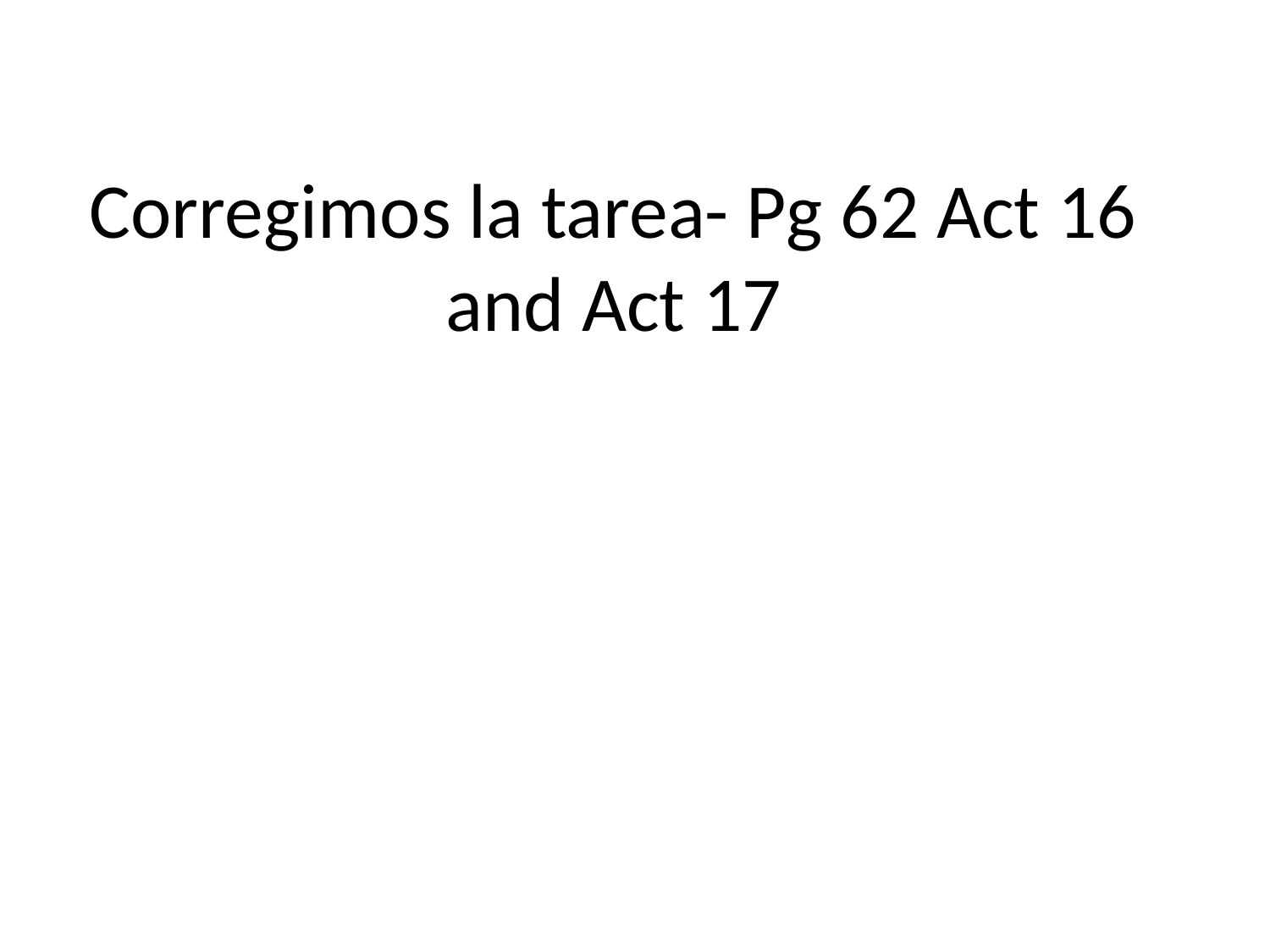

# Corregimos la tarea- Pg 62 Act 16 and Act 17